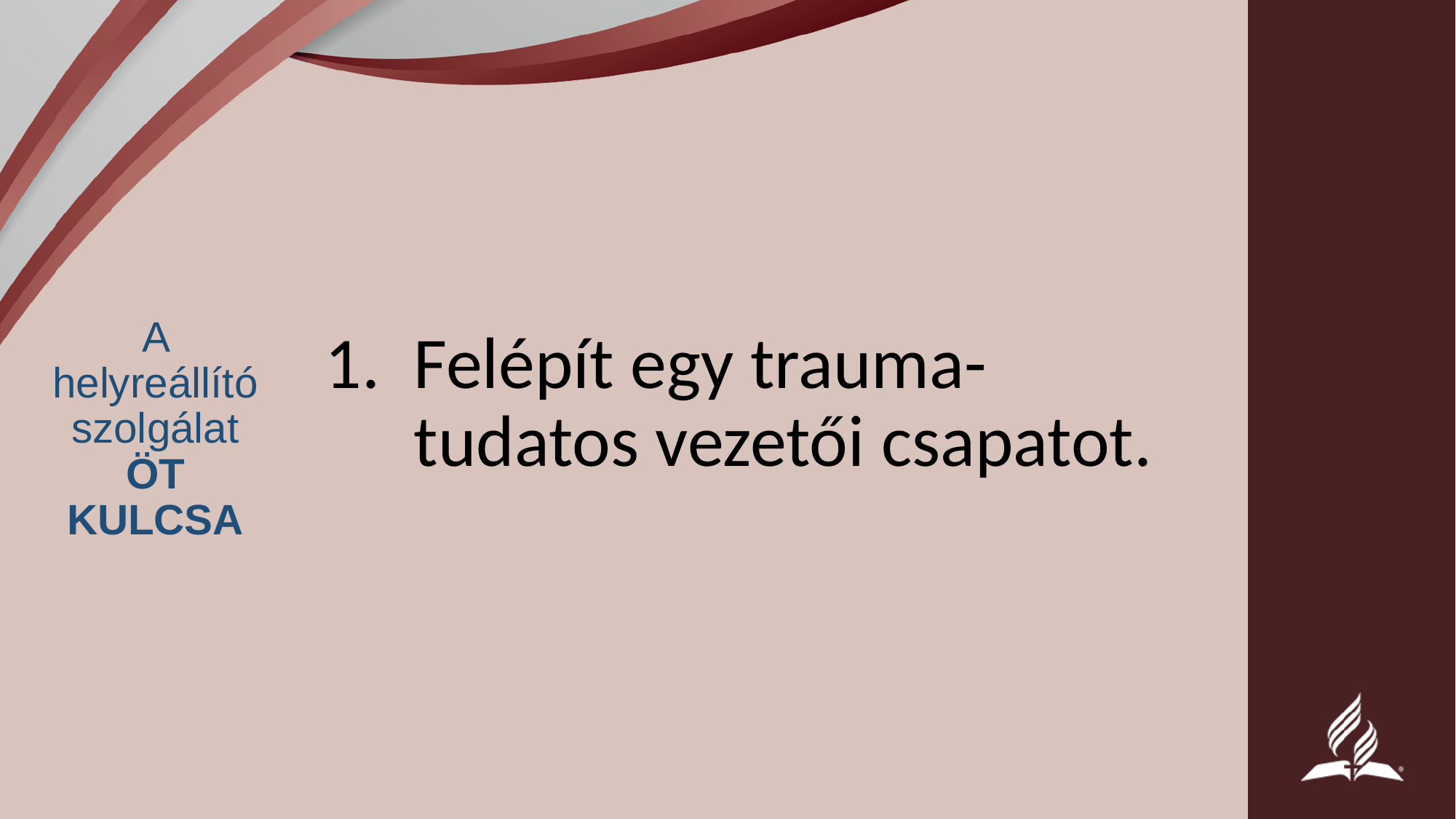

Felépít egy trauma-tudatos vezetői csapatot.
# A helyreállító szolgálat ÖT KULCSA